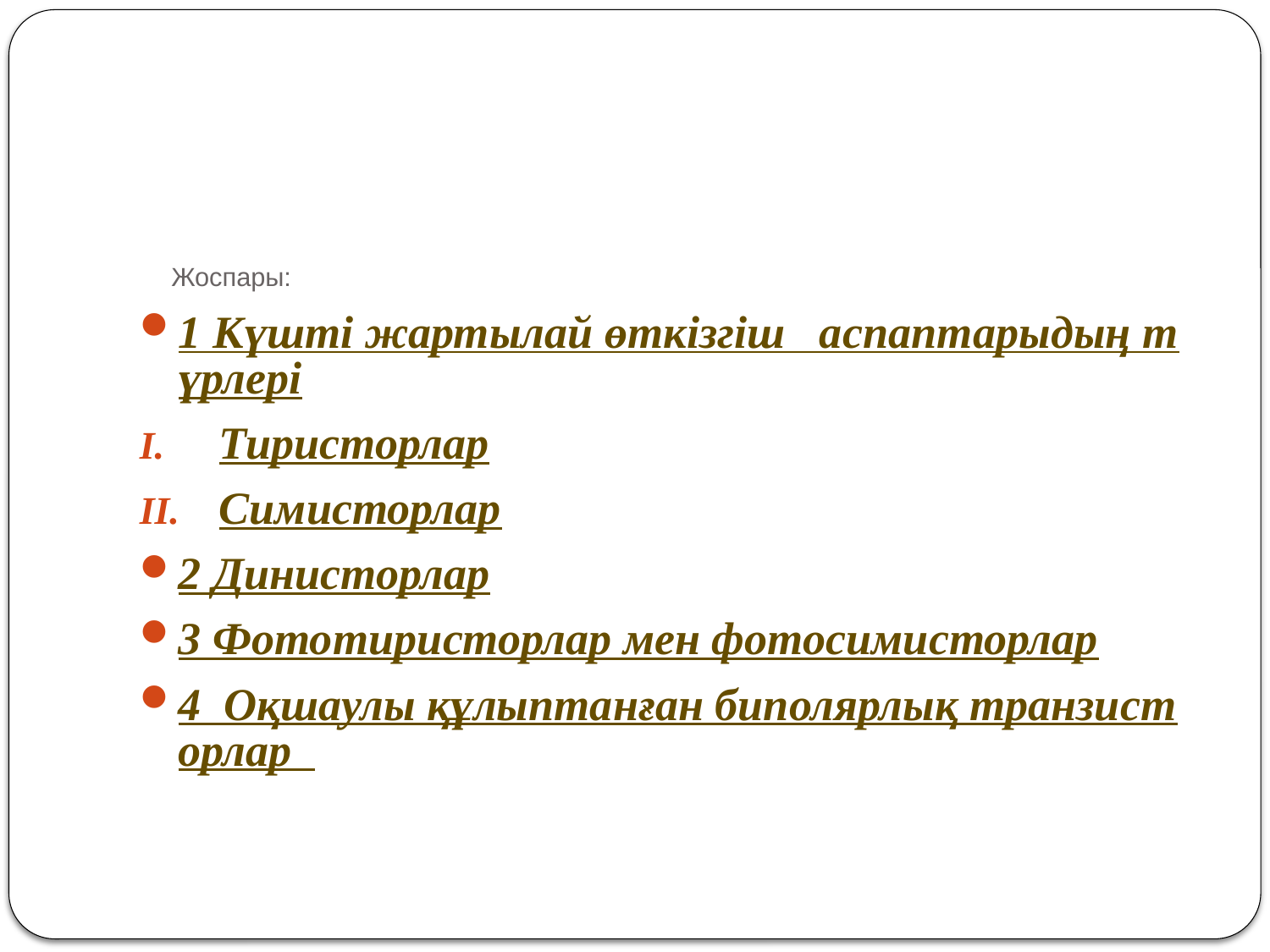

# Жоспары:
1 Күшті жартылай өткізгіш   аспаптарыдың түрлері
Тиристорлар
Симисторлар
2 Динисторлар
3 Фототиристорлар мен фотосимисторлар
4  Оқшаулы құлыптанған биполярлық транзисторлар